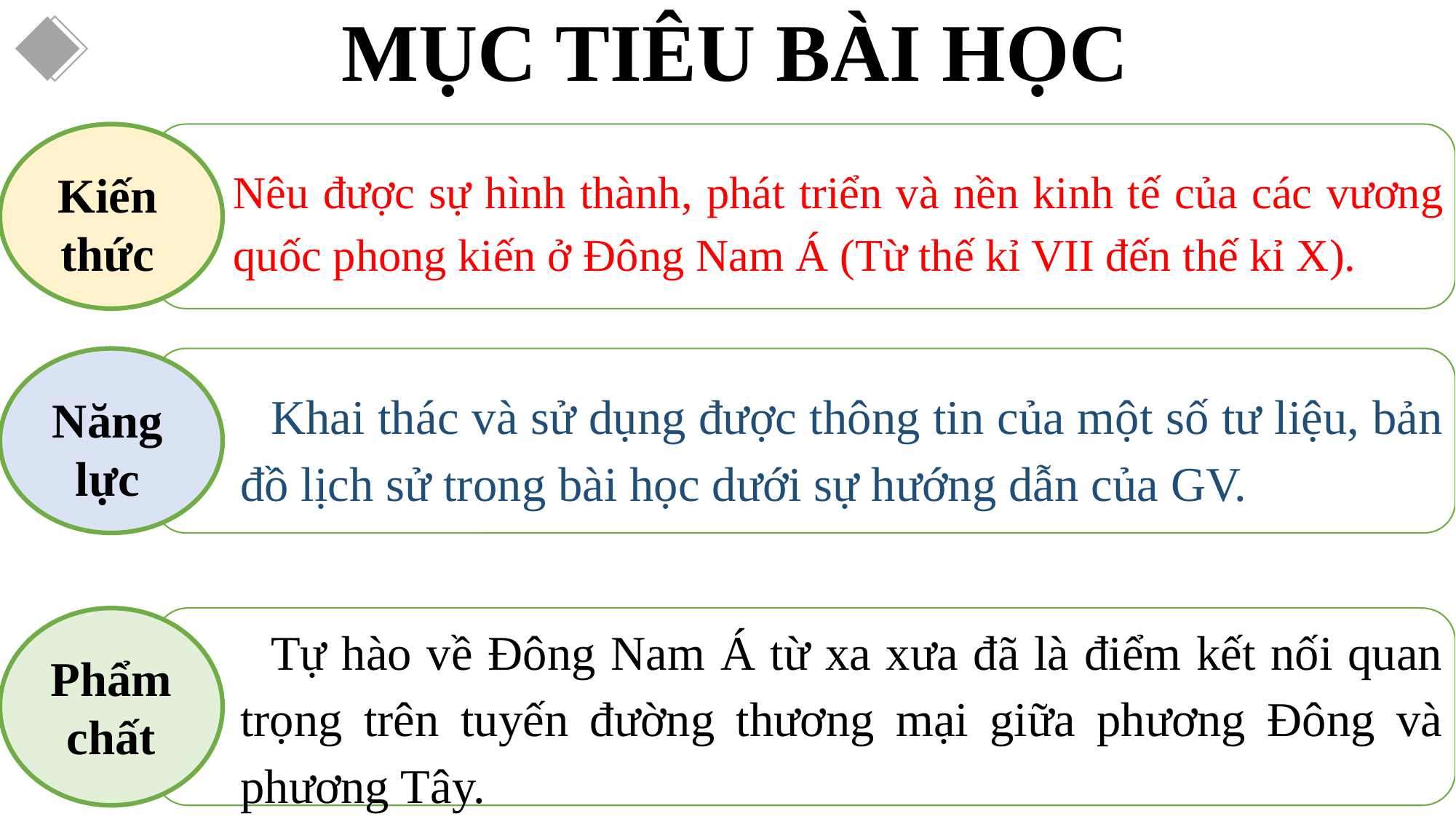

MỤC TIÊU BÀI HỌC

Kiến thức

Nêu được sự hình thành, phát triển và nền kinh tế của các vương quốc phong kiến ở Đông Nam Á (Từ thế kỉ VII đến thế kỉ X).

Năng lực

Khai thác và sử dụng được thông tin của một số tư liệu, bản đồ lịch sử trong bài học dưới sự hướng dẫn của GV.
Tự hào về Đông Nam Á từ xa xưa đã là điểm kết nối quan trọng trên tuyến đường thương mại giữa phương Đông và phương Tây.

Phẩm chất